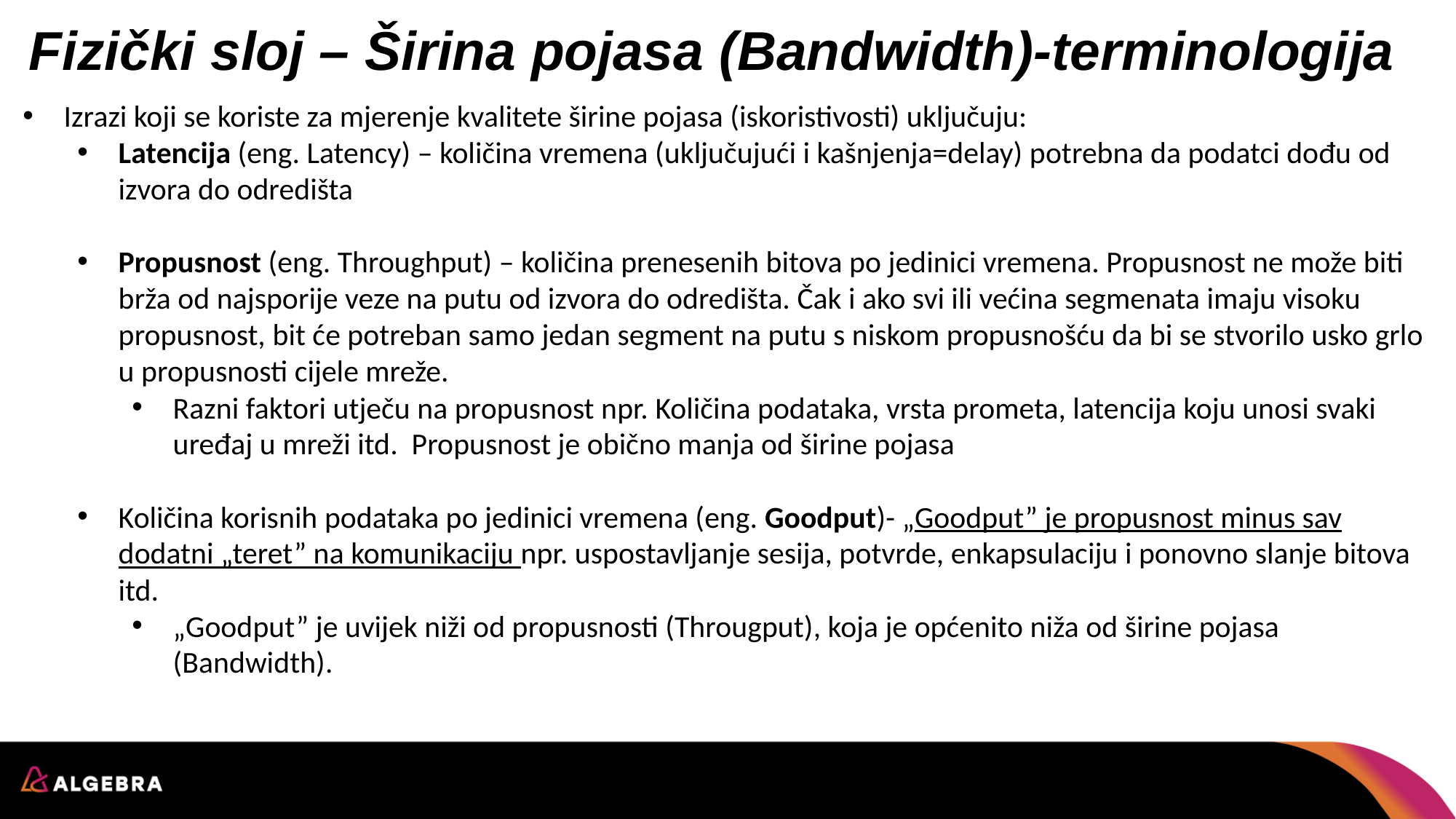

# Fizički sloj – Širina pojasa (Bandwidth)-terminologija
Izrazi koji se koriste za mjerenje kvalitete širine pojasa (iskoristivosti) uključuju:
Latencija (eng. Latency) – količina vremena (uključujući i kašnjenja=delay) potrebna da podatci dođu od izvora do odredišta

Propusnost (eng. Throughput) – količina prenesenih bitova po jedinici vremena. Propusnost ne može biti brža od najsporije veze na putu od izvora do odredišta. Čak i ako svi ili većina segmenata imaju visoku propusnost, bit će potreban samo jedan segment na putu s niskom propusnošću da bi se stvorilo usko grlo u propusnosti cijele mreže.
Razni faktori utječu na propusnost npr. Količina podataka, vrsta prometa, latencija koju unosi svaki uređaj u mreži itd.  Propusnost je obično manja od širine pojasa

Količina korisnih podataka po jedinici vremena (eng. Goodput)- „Goodput” je propusnost minus sav dodatni „teret” na komunikaciju npr. uspostavljanje sesija, potvrde, enkapsulaciju i ponovno slanje bitova itd.
„Goodput” je uvijek niži od propusnosti (Througput), koja je općenito niža od širine pojasa (Bandwidth).